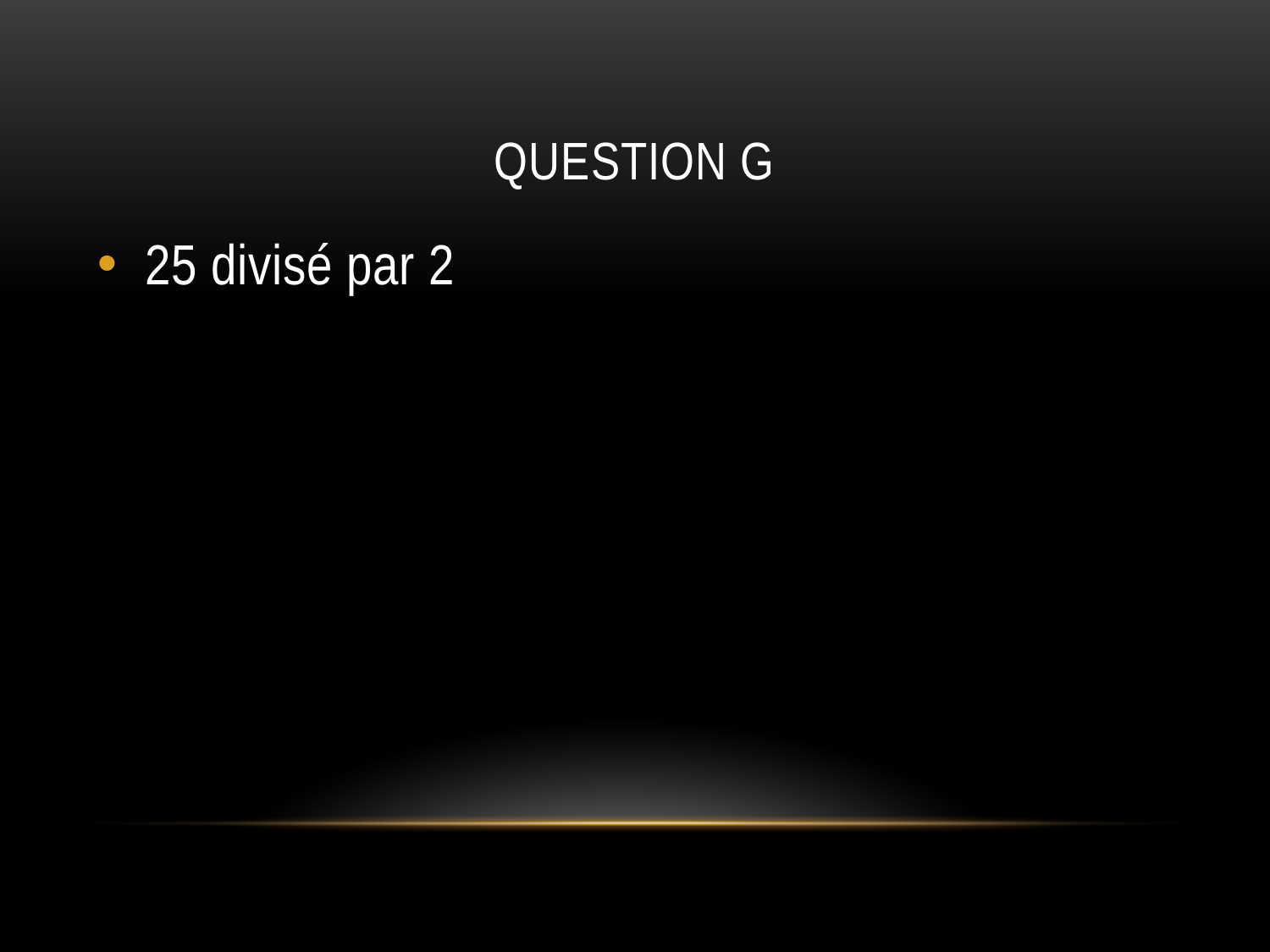

# QUESTION G
25 divisé par 2